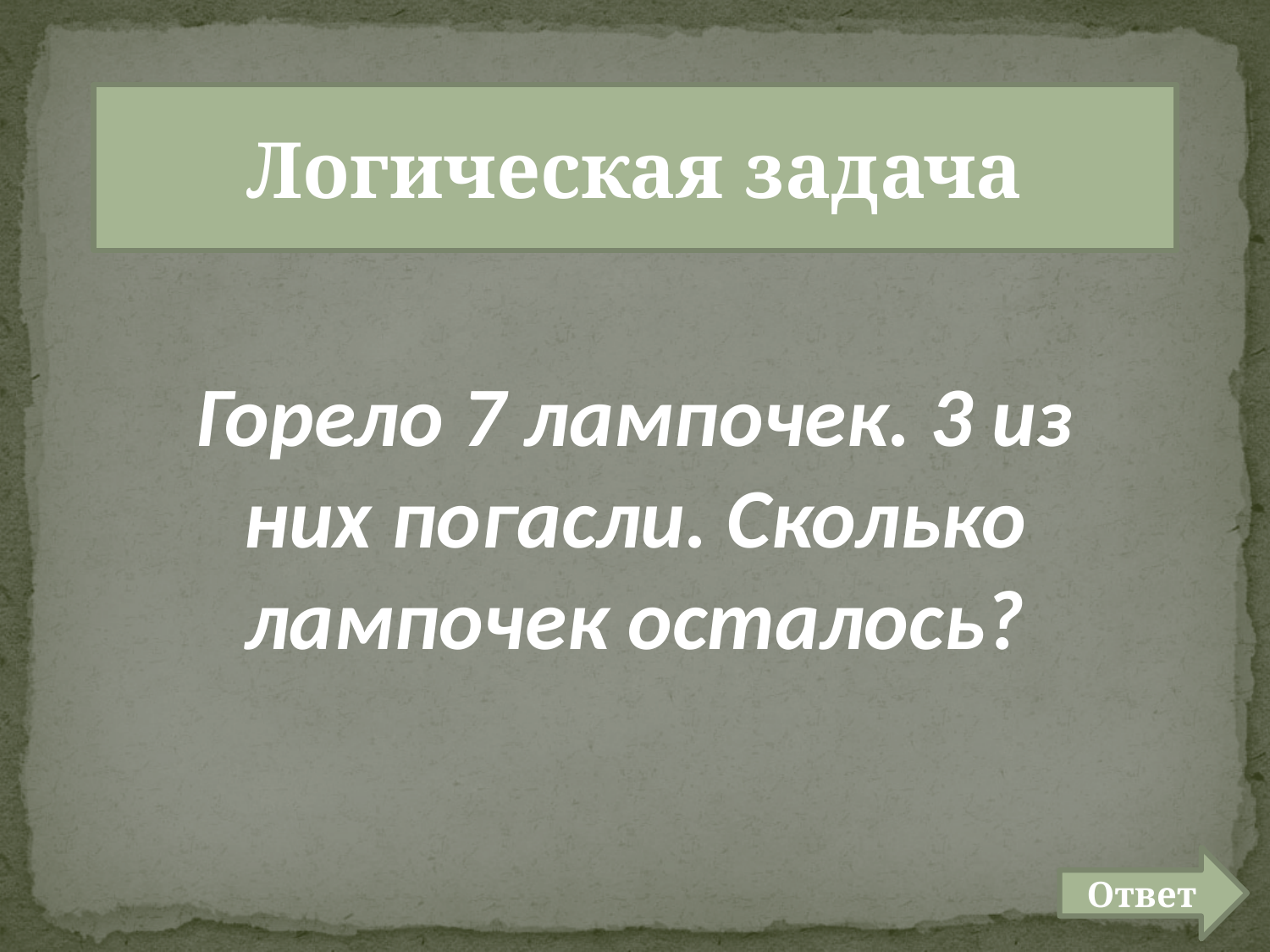

# лог задачи 100
Логическая задача
Горело 7 лампочек. 3 из них погасли. Сколько лампочек осталось?
Ответ